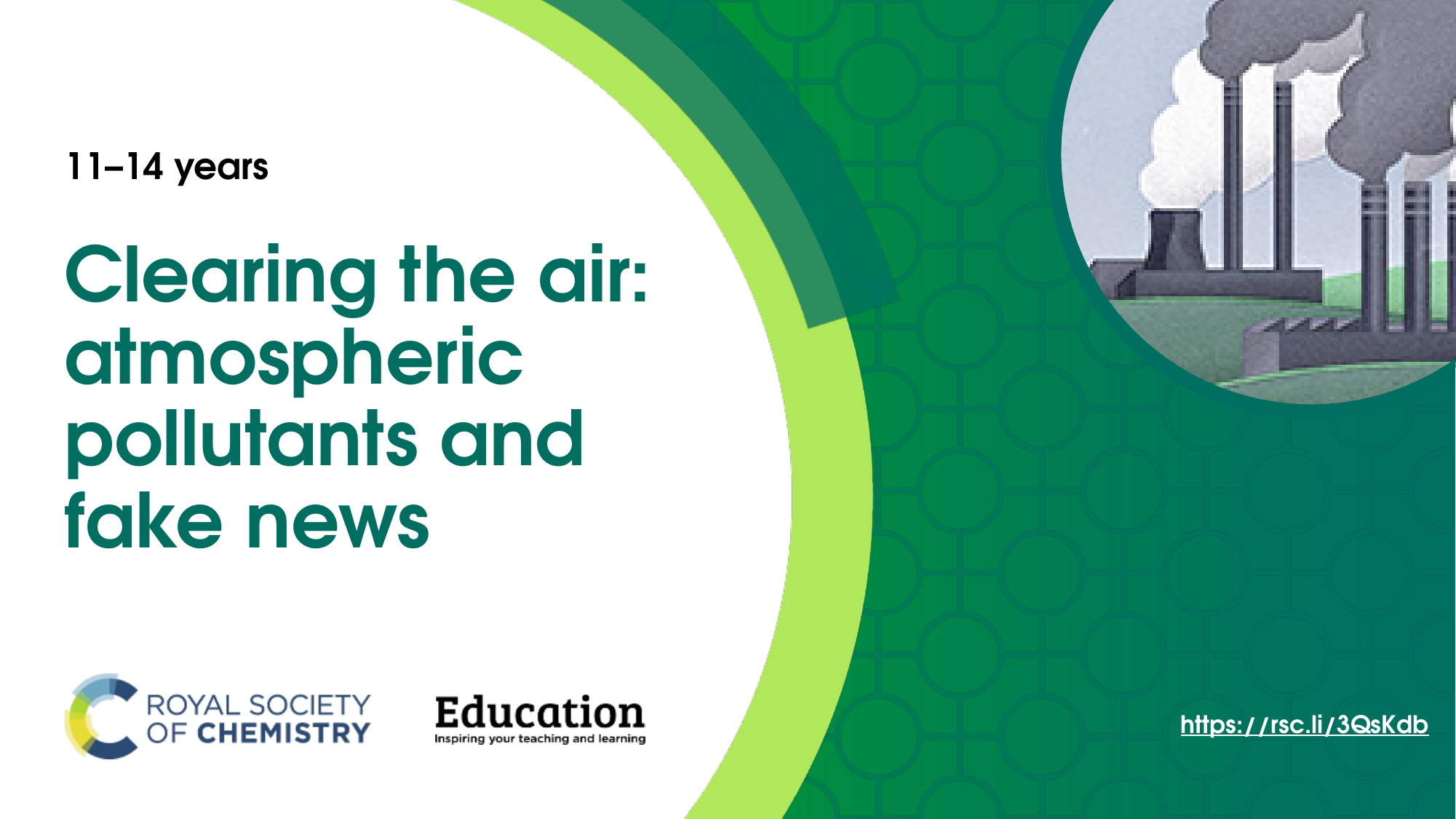

# 11–14 years
Clearing the air: atmospheric pollutants and fake news
https://rsc.li/3QsKdb